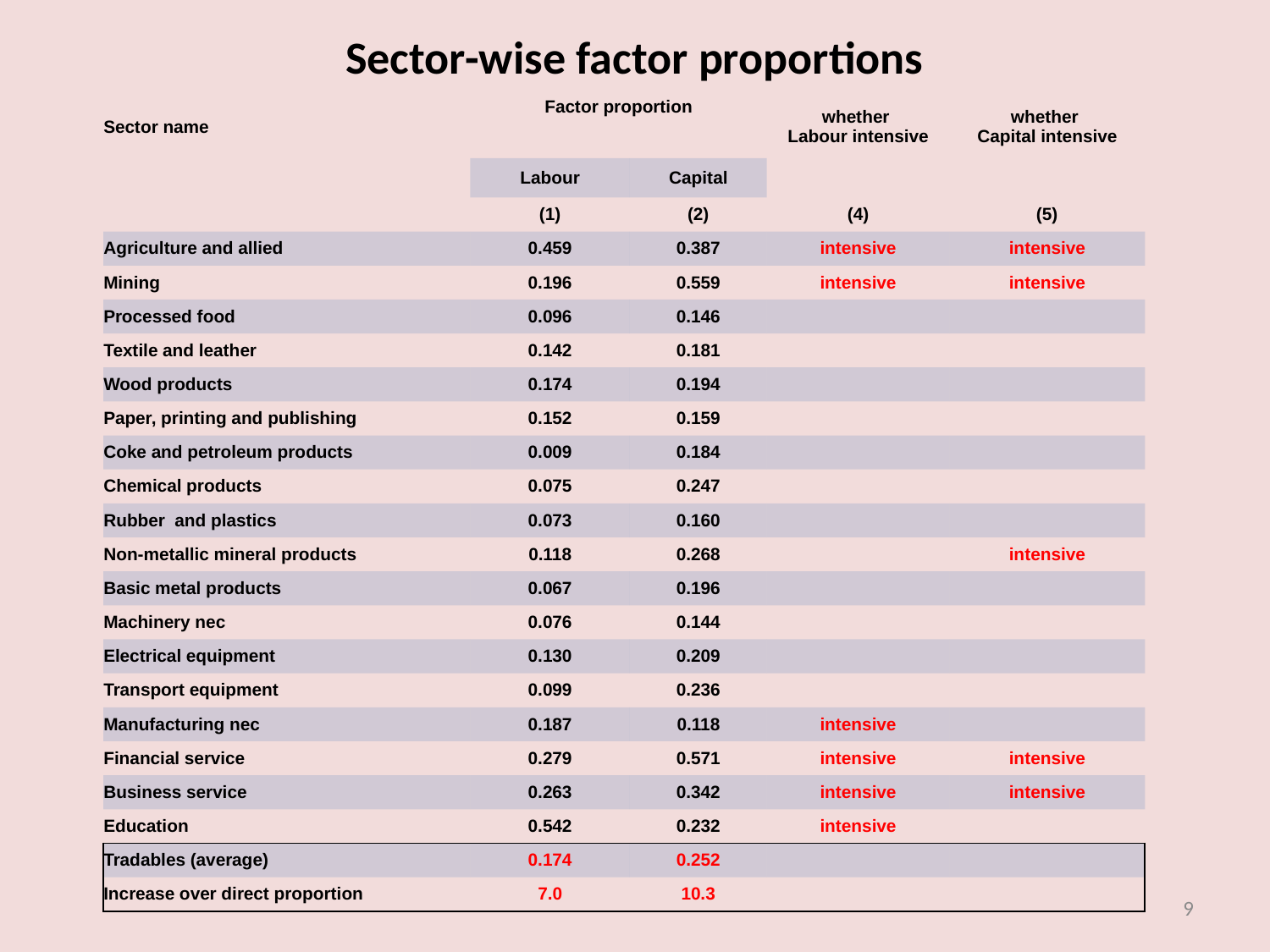

# Sector-wise factor proportions
| Sector name | Factor proportion |  | whether Labour intensive | whether Capital intensive |
| --- | --- | --- | --- | --- |
|  | Labour | Capital |  |  |
|  | (1) | (2) | (4) | (5) |
| Agriculture and allied | 0.459 | 0.387 | intensive | intensive |
| Mining | 0.196 | 0.559 | intensive | intensive |
| Processed food | 0.096 | 0.146 |  |  |
| Textile and leather | 0.142 | 0.181 |  |  |
| Wood products | 0.174 | 0.194 |  |  |
| Paper, printing and publishing | 0.152 | 0.159 |  |  |
| Coke and petroleum products | 0.009 | 0.184 |  |  |
| Chemical products | 0.075 | 0.247 |  |  |
| Rubber and plastics | 0.073 | 0.160 |  |  |
| Non-metallic mineral products | 0.118 | 0.268 |  | intensive |
| Basic metal products | 0.067 | 0.196 |  |  |
| Machinery nec | 0.076 | 0.144 |  |  |
| Electrical equipment | 0.130 | 0.209 |  |  |
| Transport equipment | 0.099 | 0.236 |  |  |
| Manufacturing nec | 0.187 | 0.118 | intensive |  |
| Financial service | 0.279 | 0.571 | intensive | intensive |
| Business service | 0.263 | 0.342 | intensive | intensive |
| Education | 0.542 | 0.232 | intensive |  |
| Tradables (average) | 0.174 | 0.252 |  |  |
| Increase over direct proportion | 7.0 | 10.3 |  |  |

9